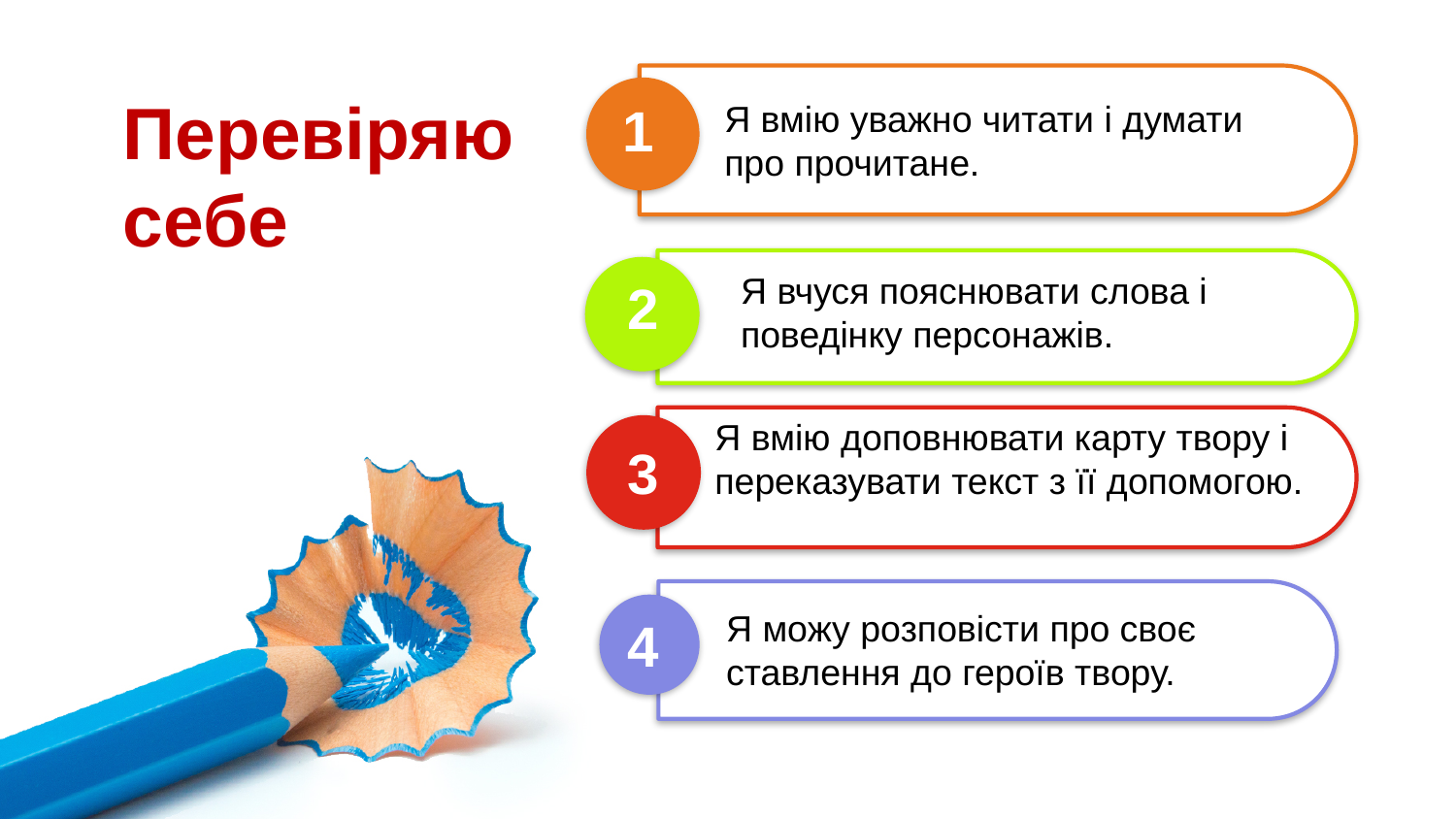

Перевіряю себе

1
Я вмію уважно читати і думати про прочитане.

Я вчуся пояснювати слова і
поведінку персонажів.
2

Я вмію доповнювати карту твору і переказувати текст з її допомогою.

3

Я можу розповісти про своє
ставлення до героїв твору.
4